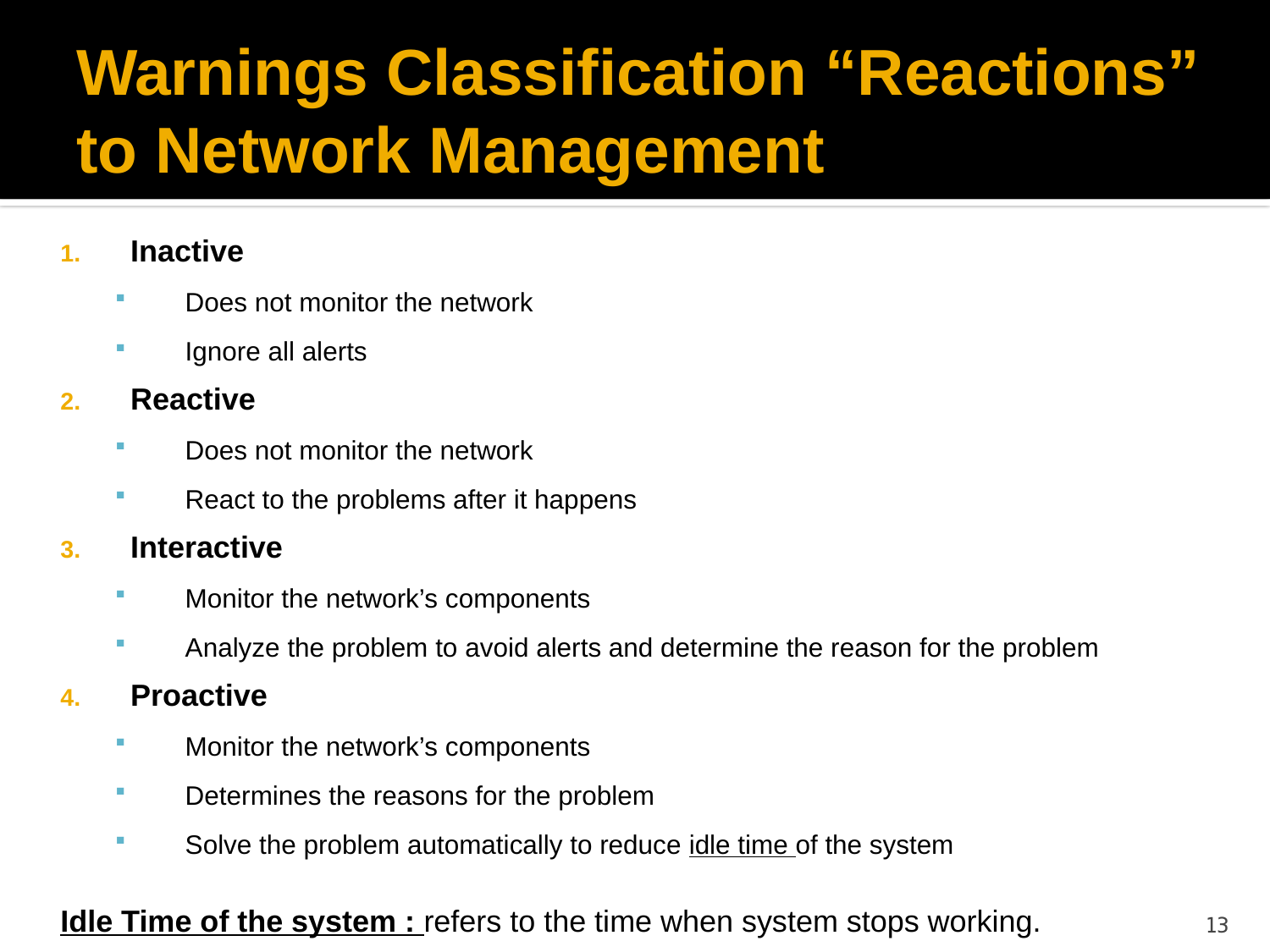

# Warnings Classification “Reactions” to Network Management
Inactive
Does not monitor the network
Ignore all alerts
Reactive
Does not monitor the network
React to the problems after it happens
Interactive
Monitor the network’s components
Analyze the problem to avoid alerts and determine the reason for the problem
Proactive
Monitor the network’s components
Determines the reasons for the problem
Solve the problem automatically to reduce idle time of the system

Idle Time of the system : refers to the time when system stops working.
13